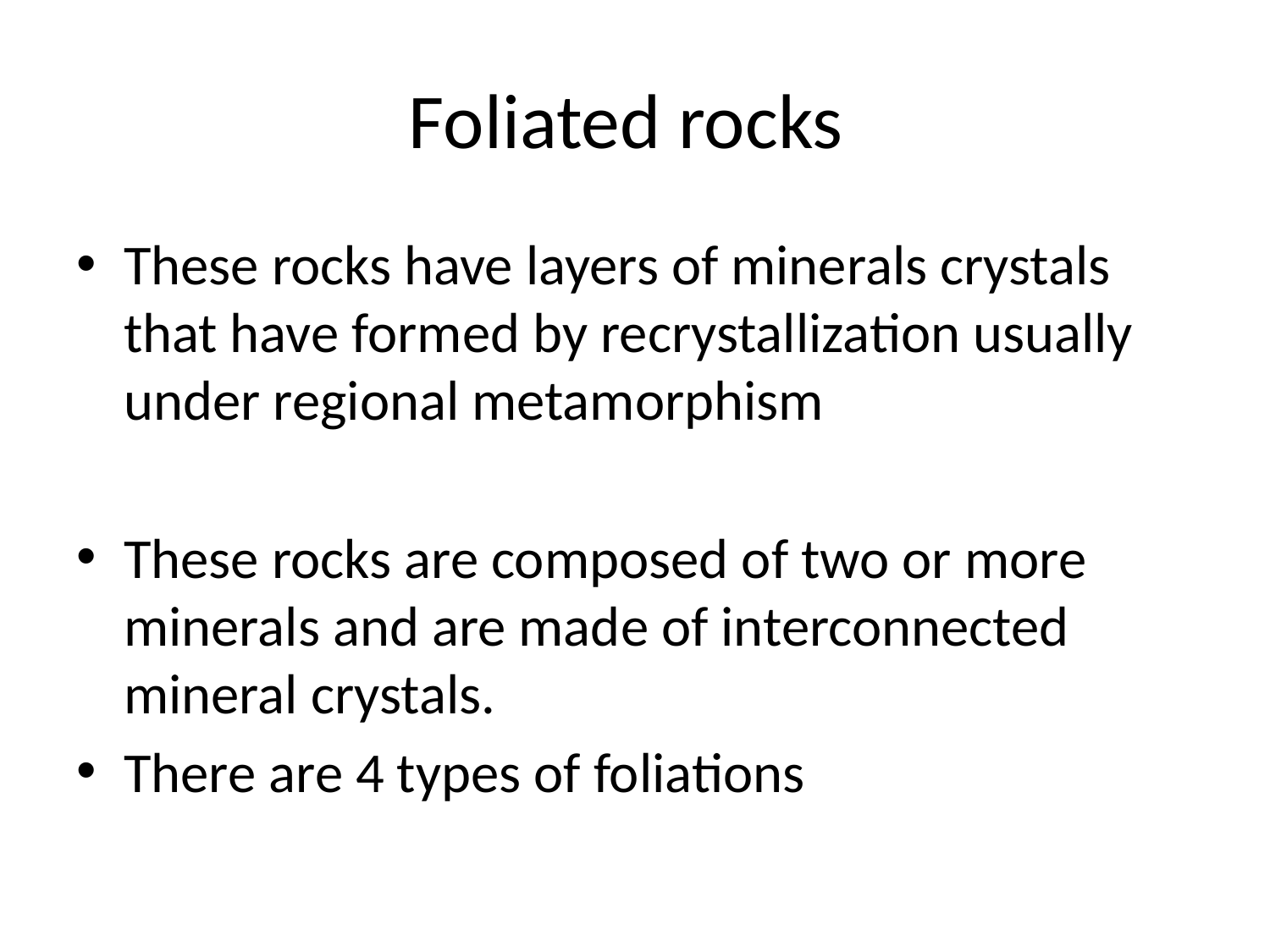

# Foliated rocks
These rocks have layers of minerals crystals that have formed by recrystallization usually under regional metamorphism

These rocks are composed of two or more minerals and are made of interconnected mineral crystals.
There are 4 types of foliations